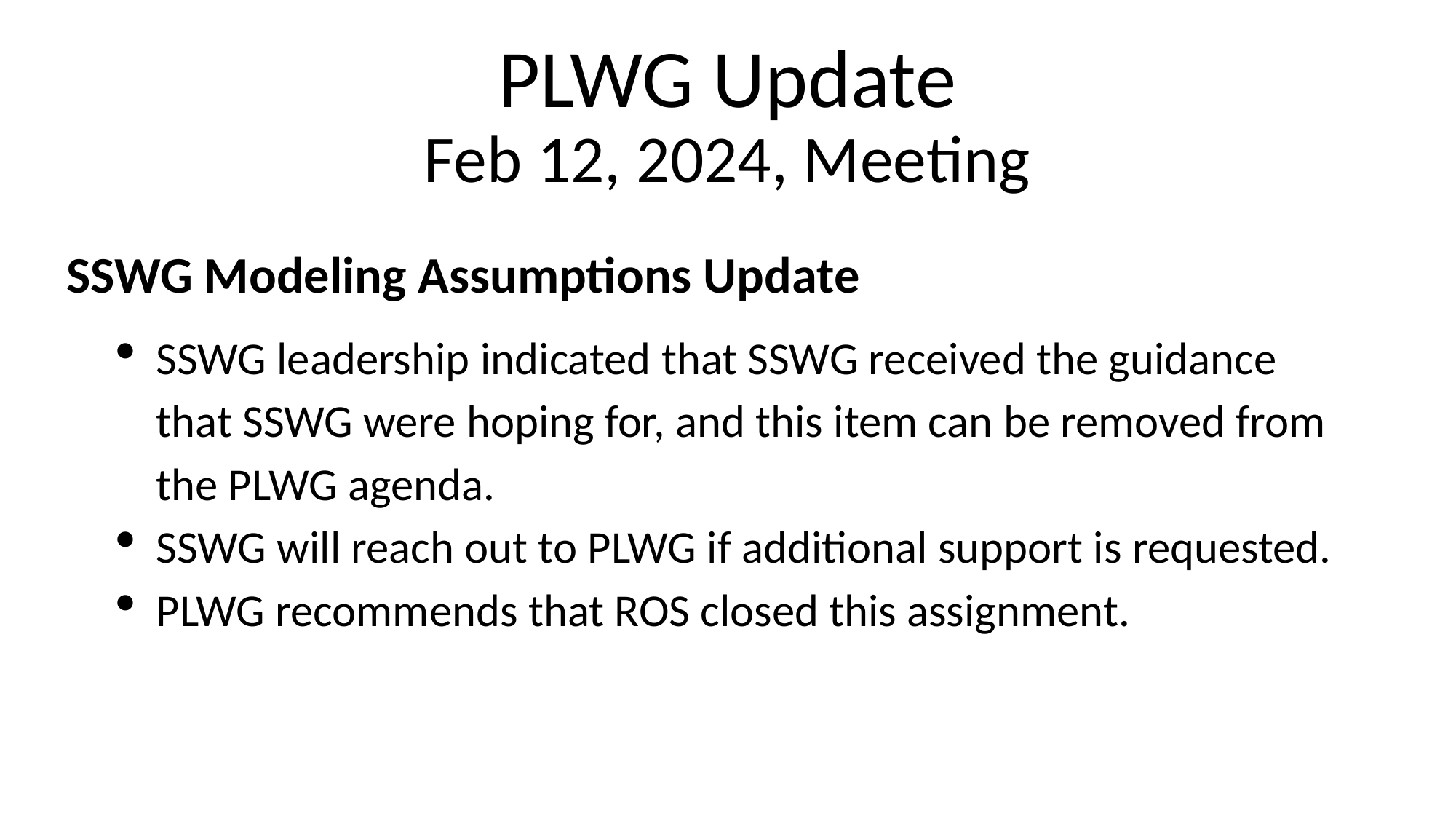

# PLWG Update Feb 12, 2024, Meeting
SSWG Modeling Assumptions Update
SSWG leadership indicated that SSWG received the guidance that SSWG were hoping for, and this item can be removed from the PLWG agenda.
SSWG will reach out to PLWG if additional support is requested.
PLWG recommends that ROS closed this assignment.